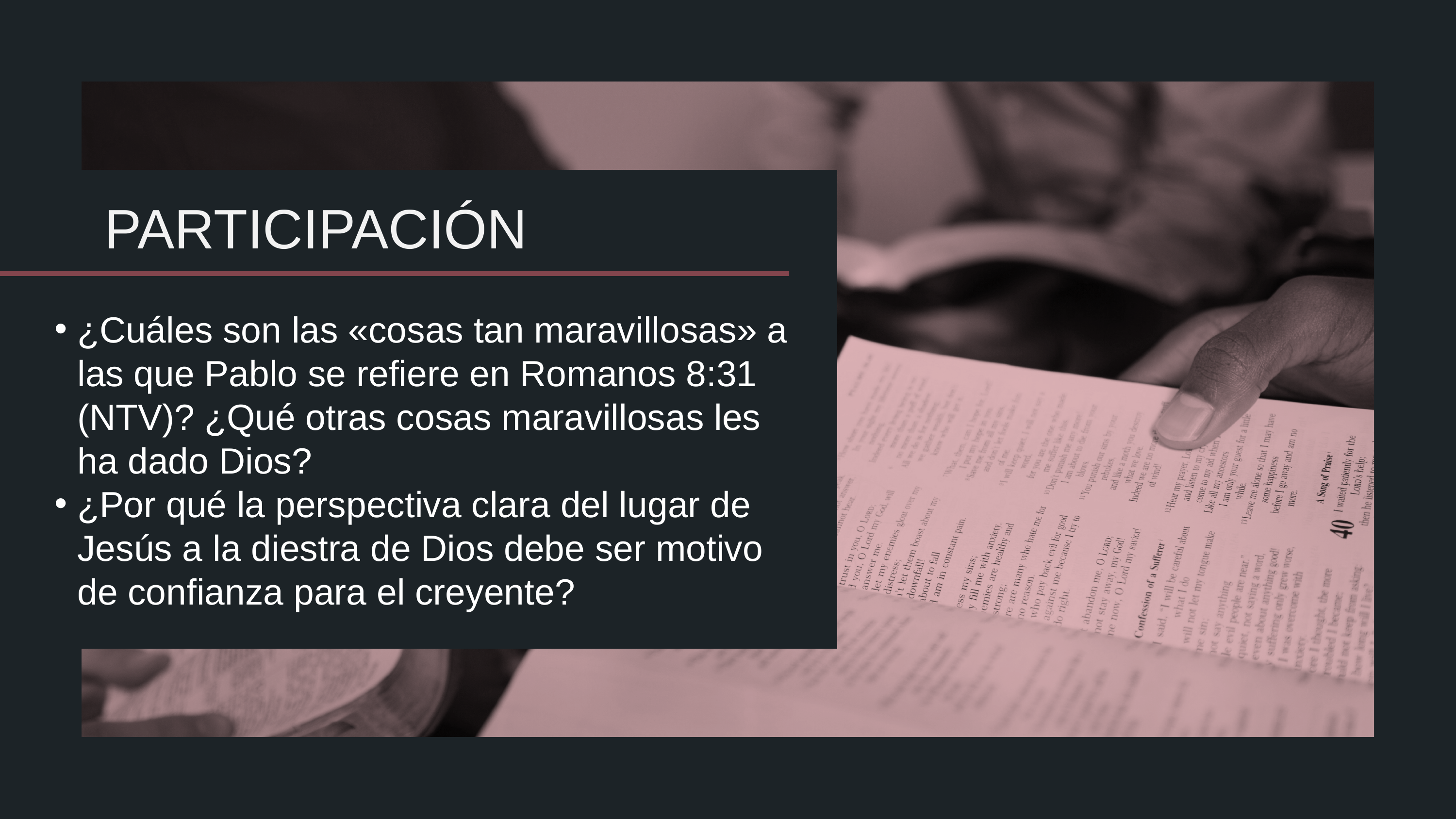

¿Cuáles son las «cosas tan maravillosas» a las que Pablo se refiere en Romanos 8:31 (NTV)? ¿Qué otras cosas maravillosas les ha dado Dios?
¿Por qué la perspectiva clara del lugar de Jesús a la diestra de Dios debe ser motivo de confianza para el creyente?